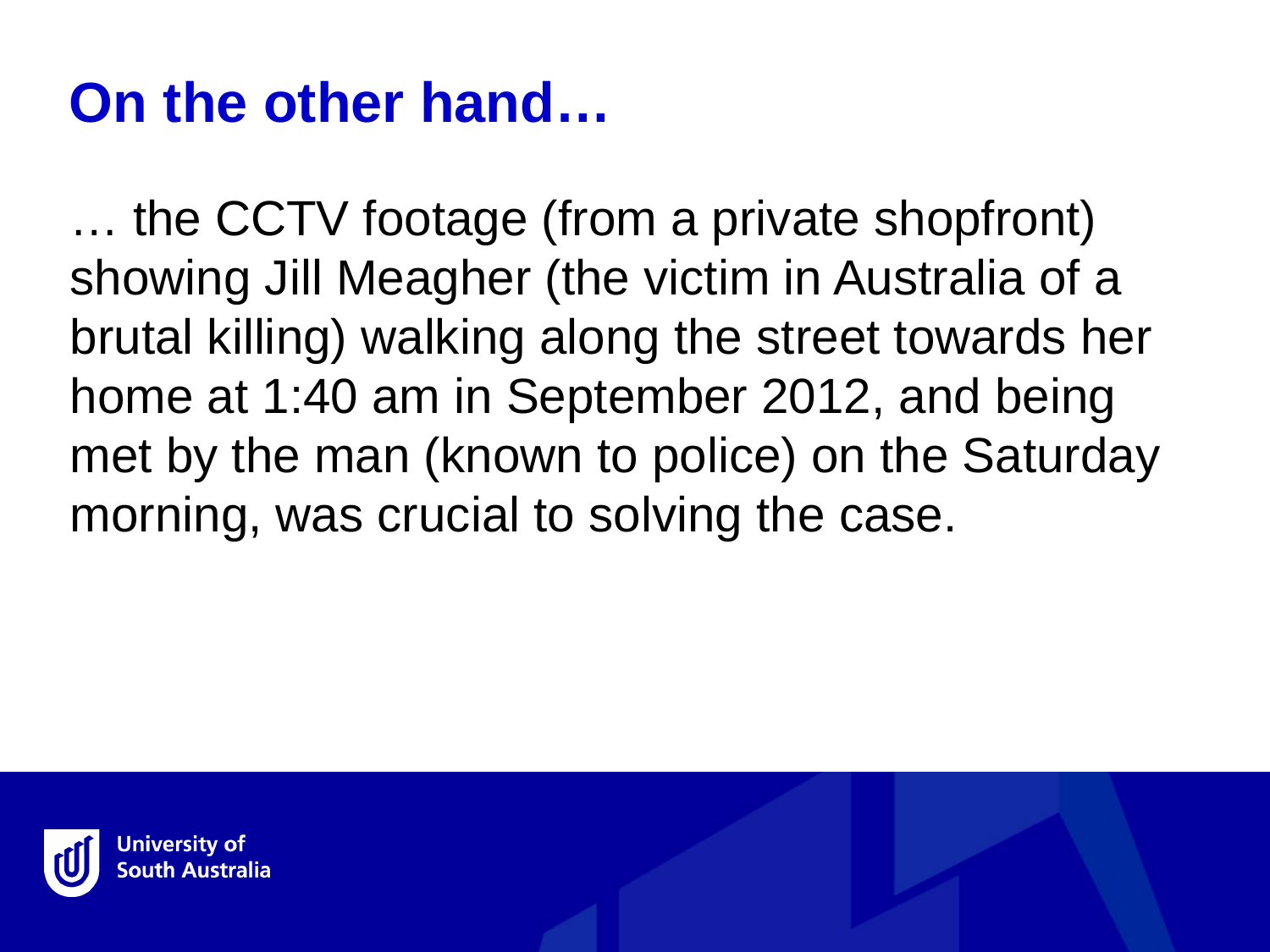

On the other hand…
… the CCTV footage (from a private shopfront) showing Jill Meagher (the victim in Australia of a brutal killing) walking along the street towards her home at 1:40 am in September 2012, and being met by the man (known to police) on the Saturday morning, was crucial to solving the case.